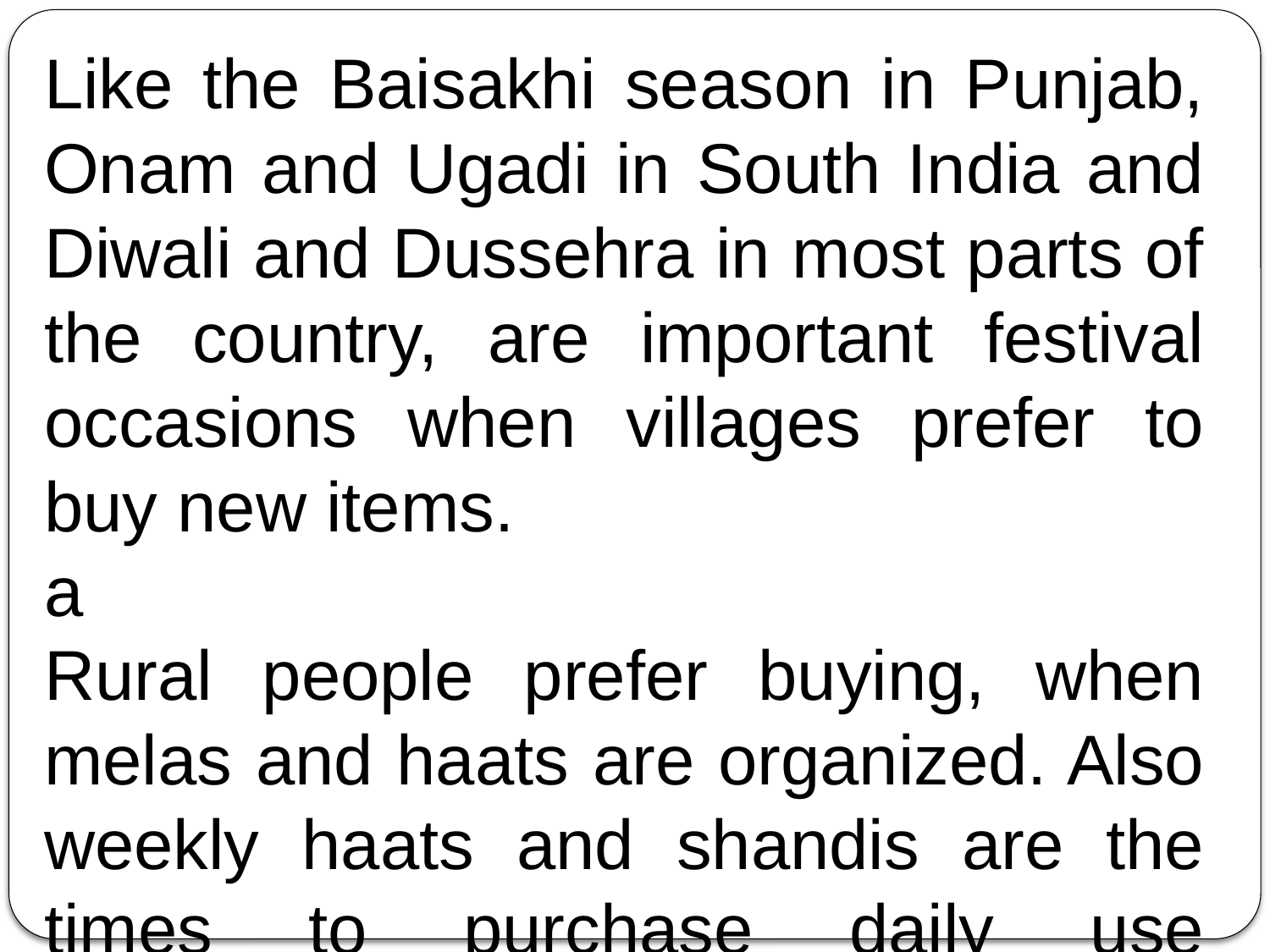

Like the Baisakhi season in Punjab, Onam and Ugadi in South India and Diwali and Dussehra in most parts of the country, are important festival occasions when villages prefer to buy new items.
a
Rural people prefer buying, when melas and haats are organized. Also weekly haats and shandis are the times to purchase daily use products, vegetables and spices.